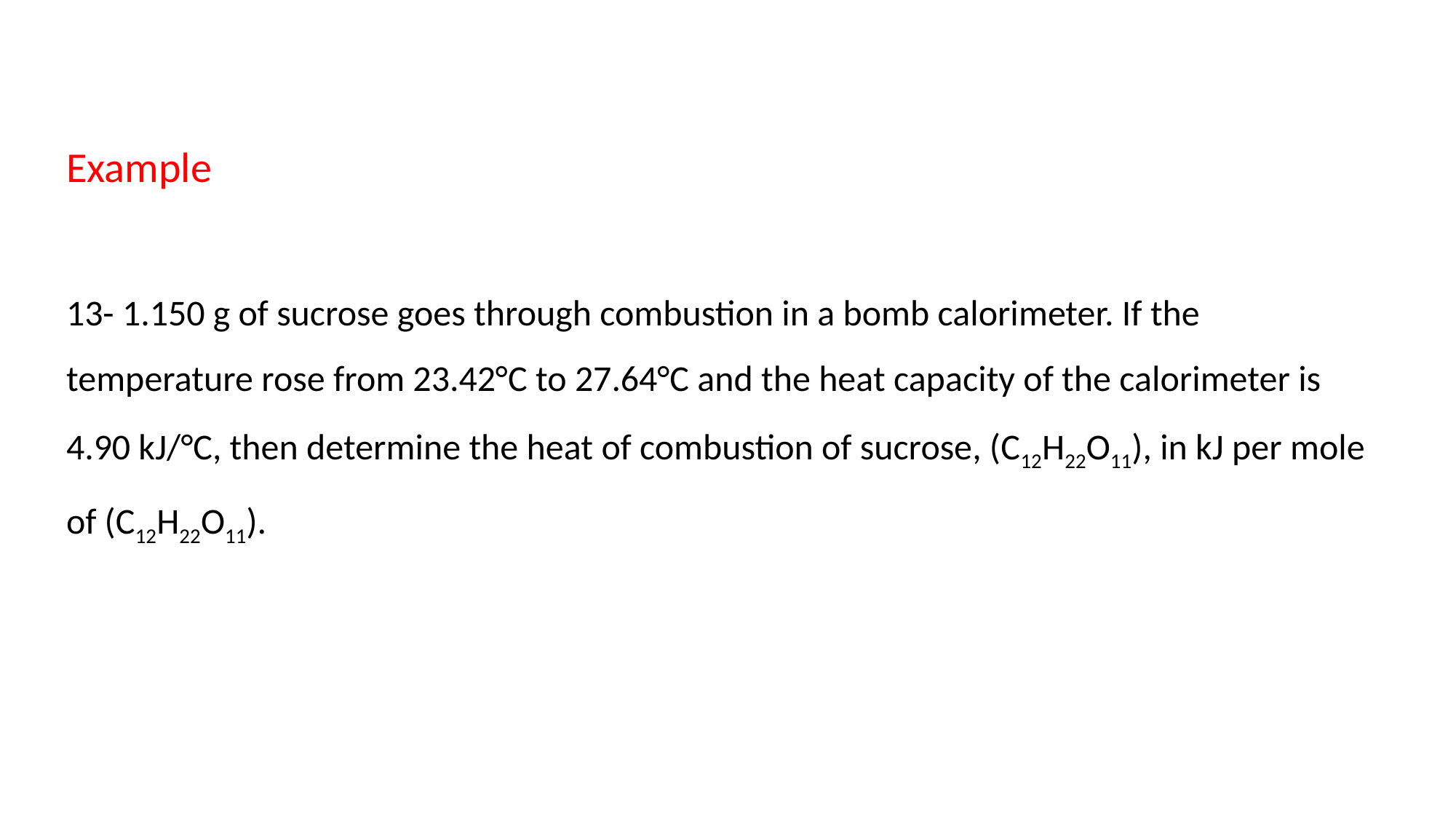

Example

13- 1.150 g of sucrose goes through combustion in a bomb calorimeter. If the temperature rose from 23.42°C to 27.64°C and the heat capacity of the calorimeter is 4.90 kJ/°C, then determine the heat of combustion of sucrose, (C12H22O11), in kJ per mole of (C12H22O11).